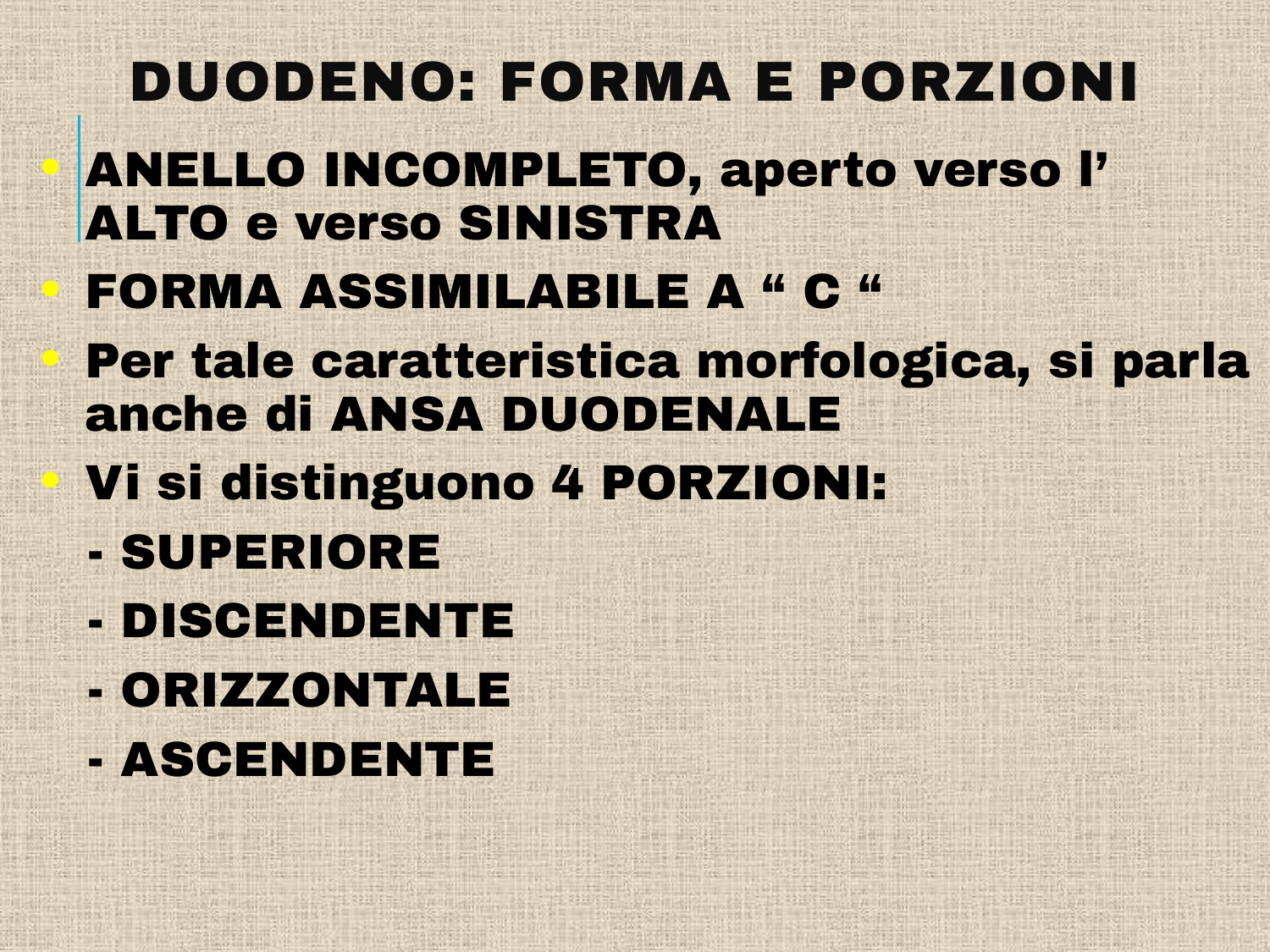

# DUODENO: FORMA e PORZIONI
ANELLO INCOMPLETO, aperto verso l’ ALTO e verso SINISTRA
FORMA ASSIMILABILE A “ C “
Per tale caratteristica morfologica, si parla anche di ANSA DUODENALE
Vi si distinguono 4 PORZIONI:
   - SUPERIORE
   - DISCENDENTE
   - ORIZZONTALE
   - ASCENDENTE